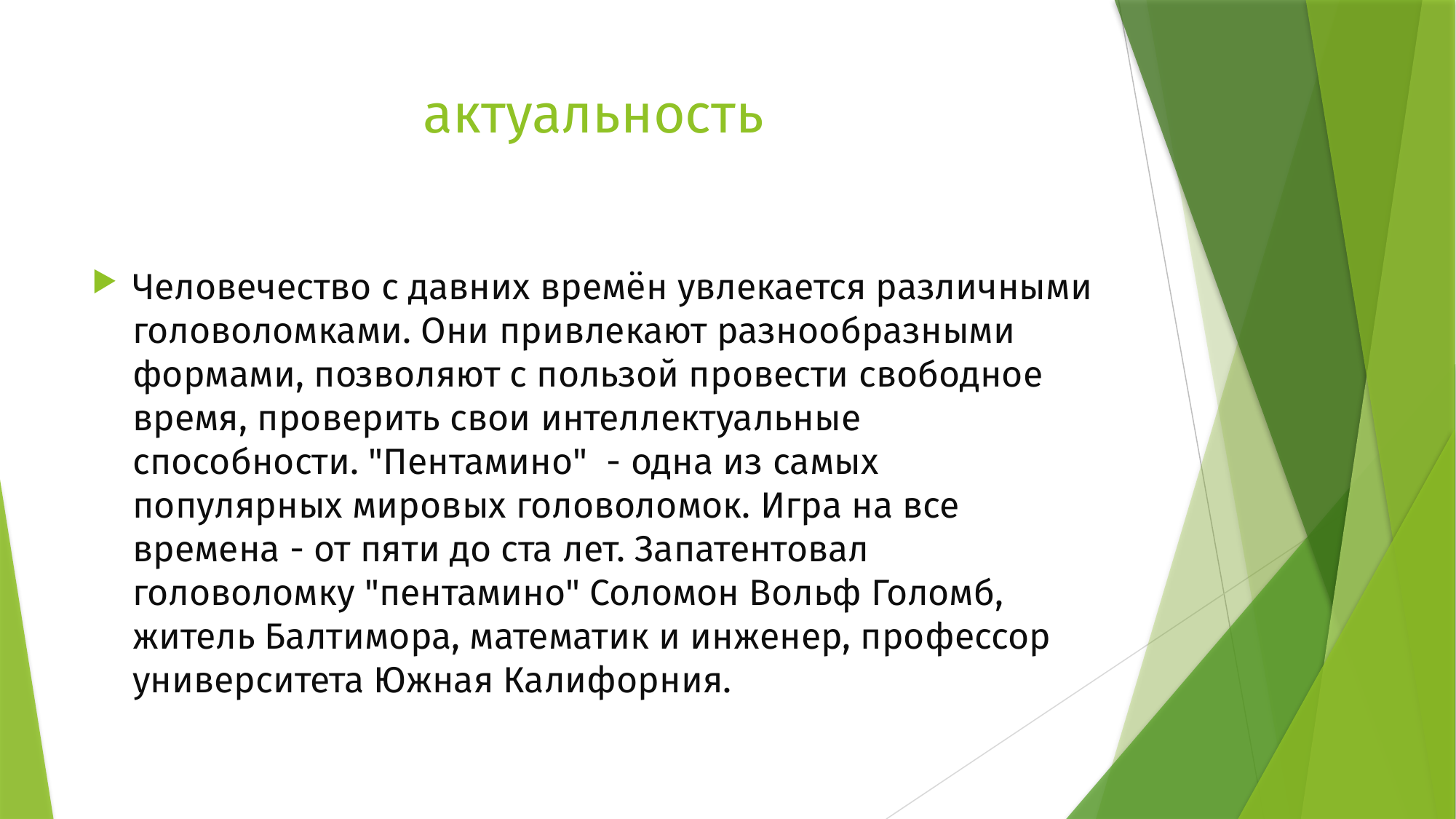

# актуальность
Человечество с давних времён увлекается различными головоломками. Они привлекают разнообразными формами, позволяют с пользой провести свободное время, проверить свои интеллектуальные способности. "Пентамино"  - одна из самых популярных мировых головоломок. Игра на все времена - от пяти до ста лет. Запатентовал головоломку "пентамино" Соломон Вольф Голомб, житель Балтимора, математик и инженер, профессор университета Южная Калифорния.